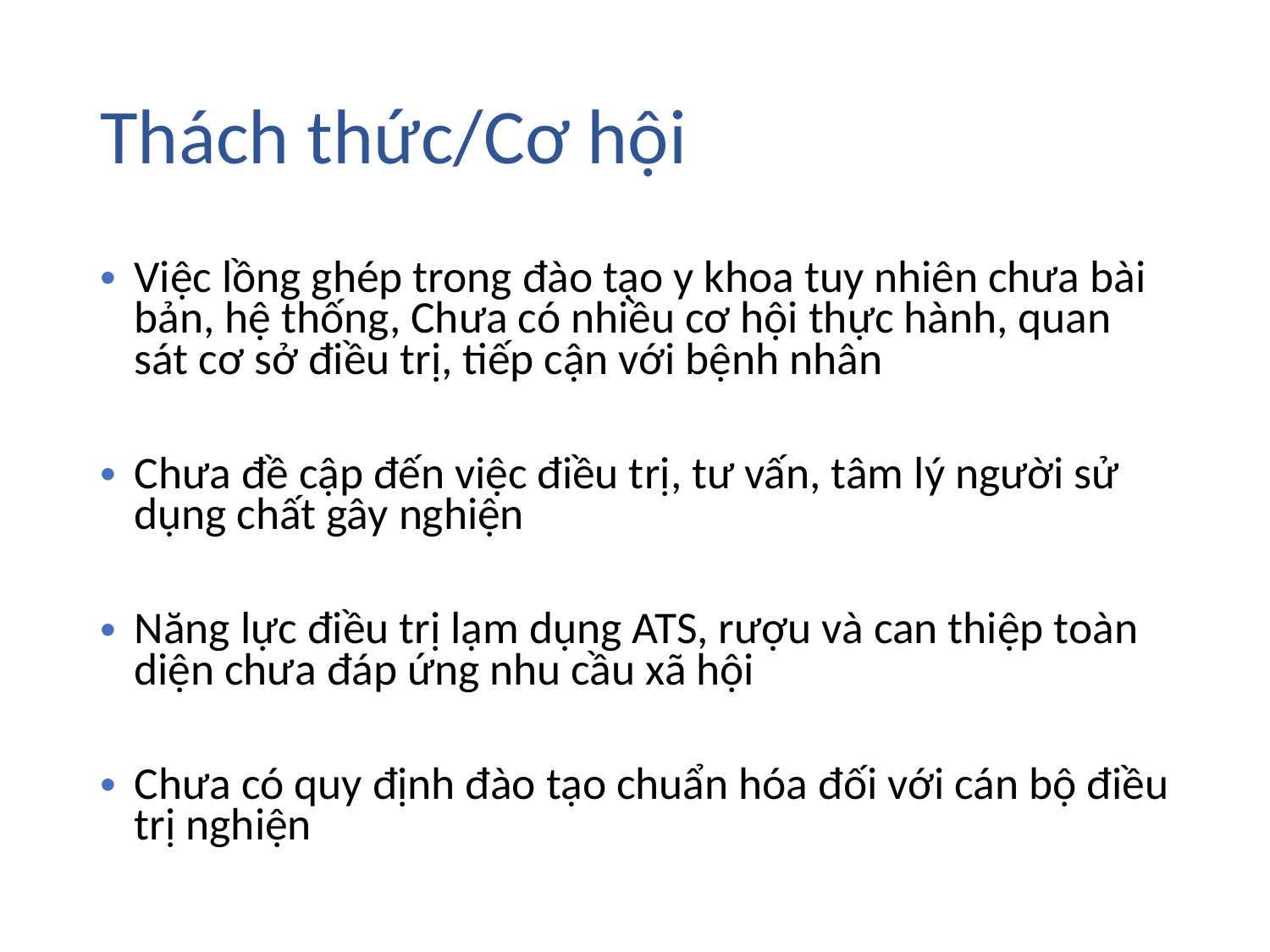

# Thách thức/Cơ hội
Việc lồng ghép trong đào tạo y khoa tuy nhiên chưa bài bản, hệ thống, Chưa có nhiều cơ hội thực hành, quan sát cơ sở điều trị, tiếp cận với bệnh nhân

Chưa đề cập đến việc điều trị, tư vấn, tâm lý người sử dụng chất gây nghiện

Năng lực điều trị lạm dụng ATS, rượu và can thiệp toàn diện chưa đáp ứng nhu cầu xã hội

Chưa có quy định đào tạo chuẩn hóa đối với cán bộ điều trị nghiện